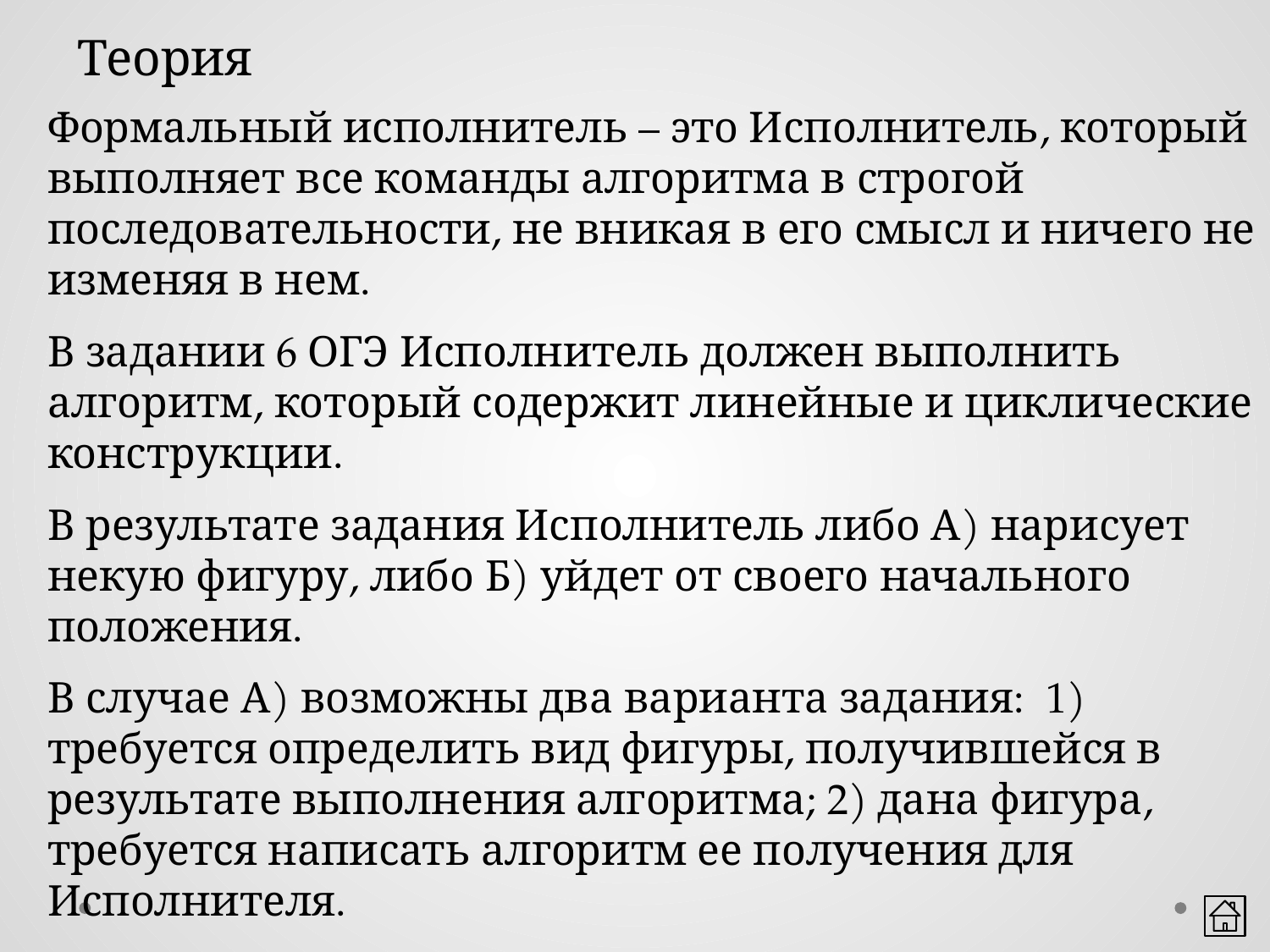

Теория
Формальный исполнитель – это Исполнитель, который выполняет все команды алгоритма в строгой последовательности, не вникая в его смысл и ничего не изменяя в нем.
В задании 6 ОГЭ Исполнитель должен выполнить алгоритм, который содержит линейные и циклические конструкции.
В результате задания Исполнитель либо А) нарисует некую фигуру, либо Б) уйдет от своего начального положения.
В случае А) возможны два варианта задания:  1) требуется определить вид фигуры, получившейся в результате выполнения алгоритма; 2) дана фигура, требуется написать алгоритм ее получения для Исполнителя.
В случае задания А-1) нужно в первую очередь вычислить суммарный угол поворота Исполнителя после выполнения всего алгоритма.